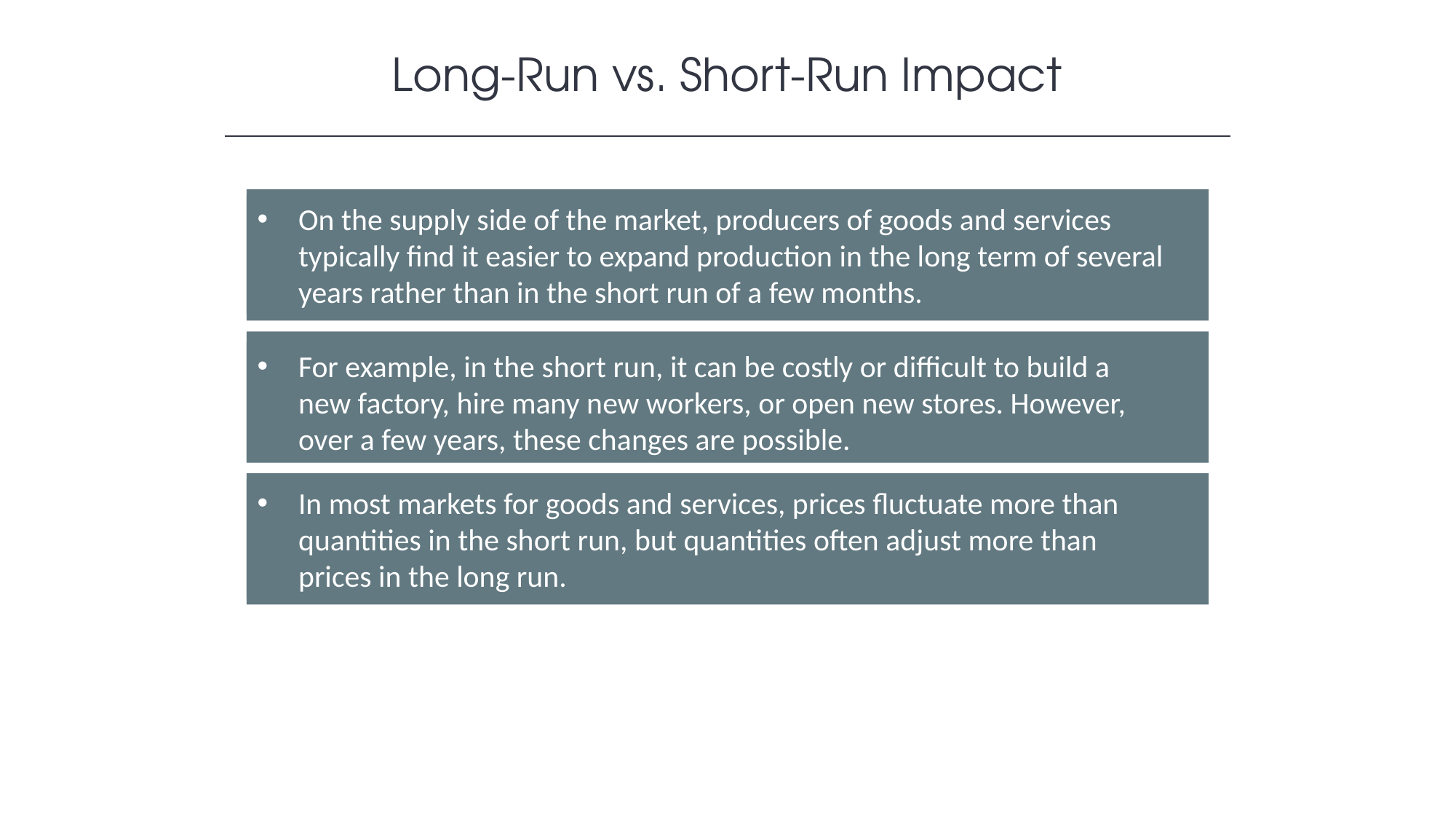

Long-Run vs. Short-Run Impact

On the supply side of the market, producers of goods and services typically find it easier to expand production in the long term of several years rather than in the short run of a few months.

For example, in the short run, it can be costly or difficult to build a new factory, hire many new workers, or open new stores. However, over a few years, these changes are possible.

In most markets for goods and services, prices fluctuate more than quantities in the short run, but quantities often adjust more than prices in the long run.